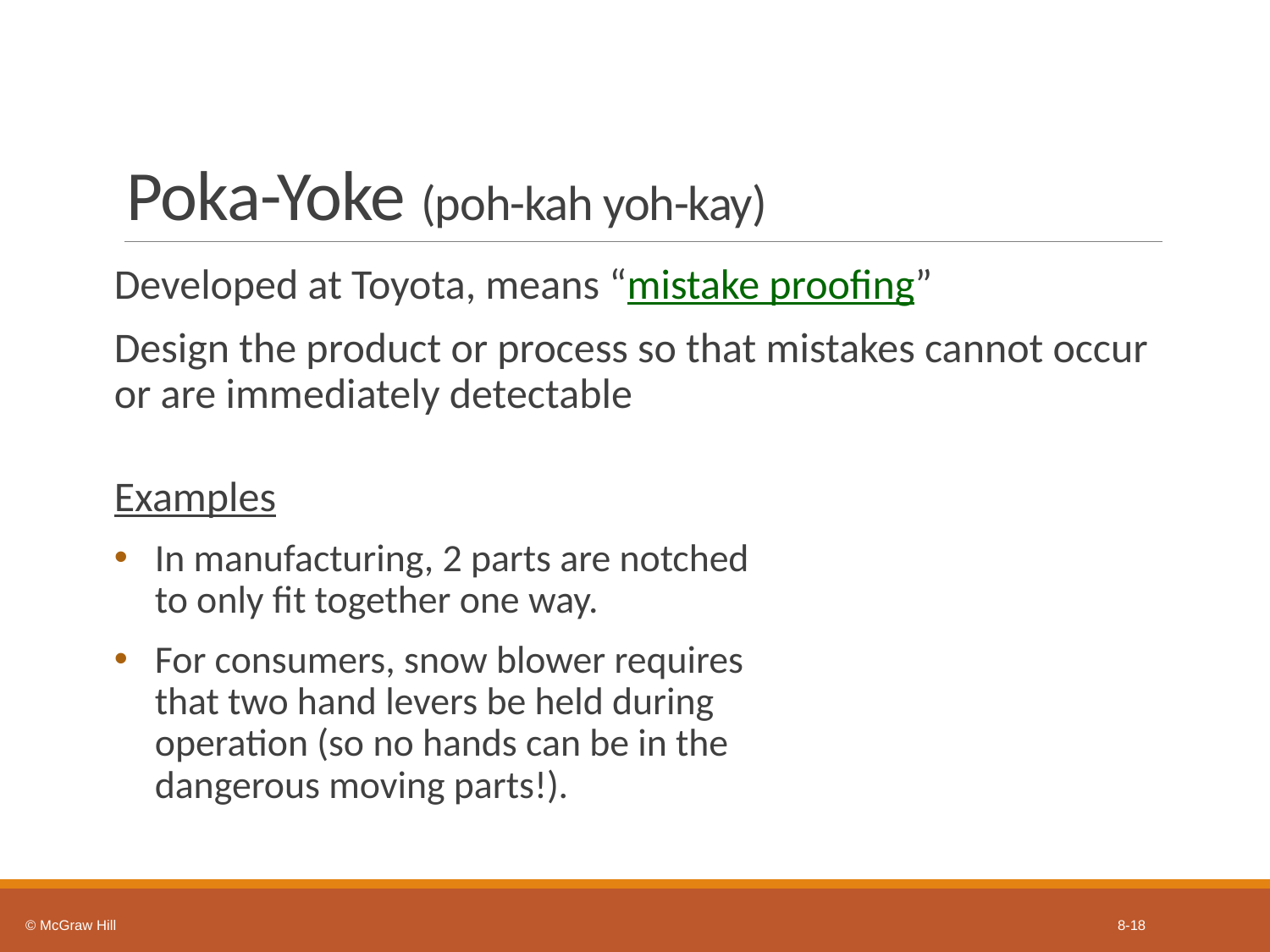

# Poka-Yoke (poh-kah yoh-kay)
Developed at Toyota, means “mistake proofing”
Design the product or process so that mistakes cannot occur or are immediately detectable
Examples
In manufacturing, 2 parts are notched to only fit together one way.
For consumers, snow blower requires that two hand levers be held during operation (so no hands can be in the dangerous moving parts!).